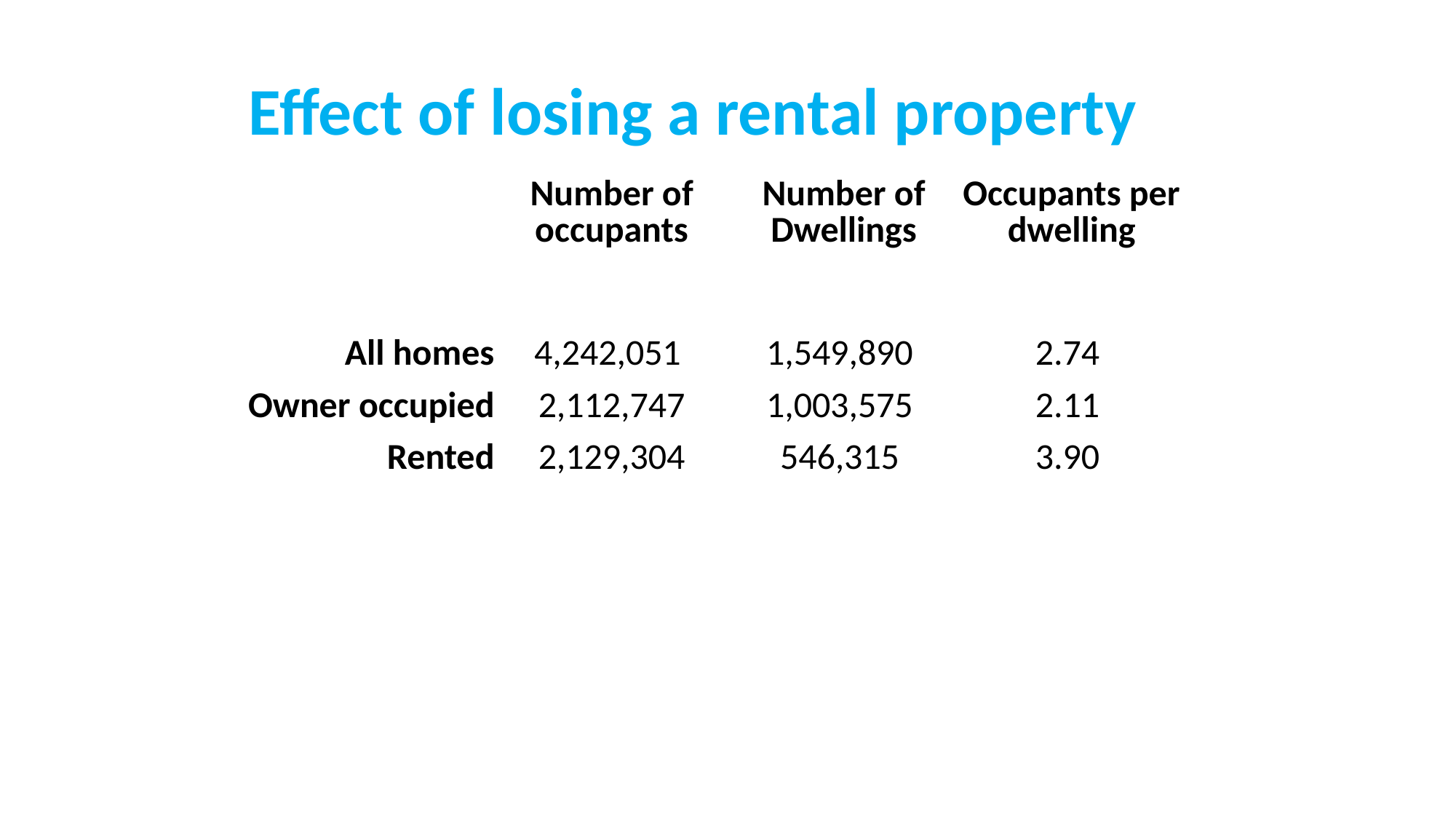

# Effect of losing a rental property
|  | Number of occupants | Number of Dwellings | Occupants per dwelling |
| --- | --- | --- | --- |
| All homes | 4,242,051 | 1,549,890 | 2.74 |
| Owner occupied | 2,112,747 | 1,003,575 | 2.11 |
| Rented | 2,129,304 | 546,315 | 3.90 |